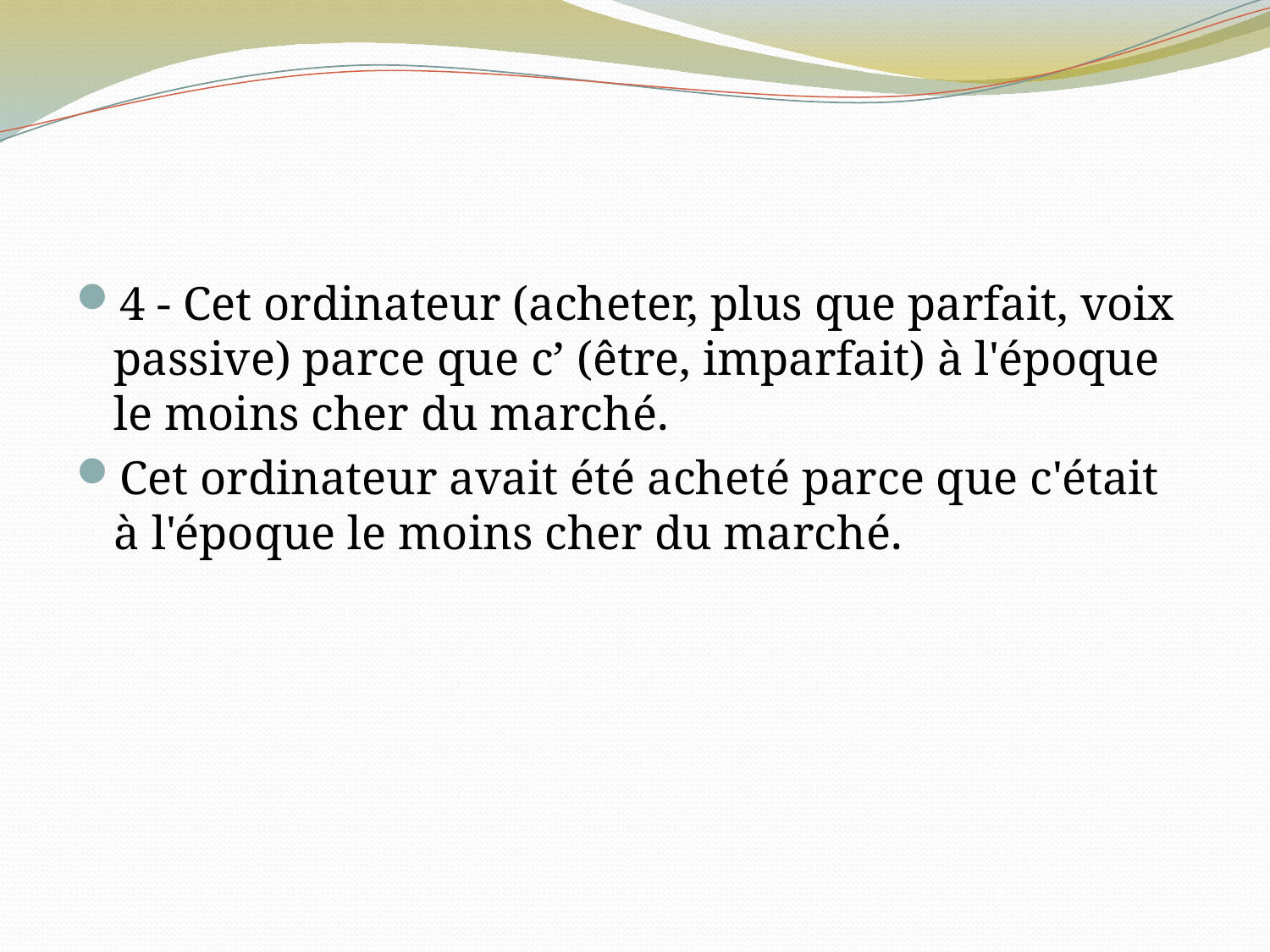

#
4 - Cet ordinateur (acheter, plus que parfait, voix passive) parce que c’ (être, imparfait) à l'époque le moins cher du marché.
Cet ordinateur avait été acheté parce que c'était à l'époque le moins cher du marché.